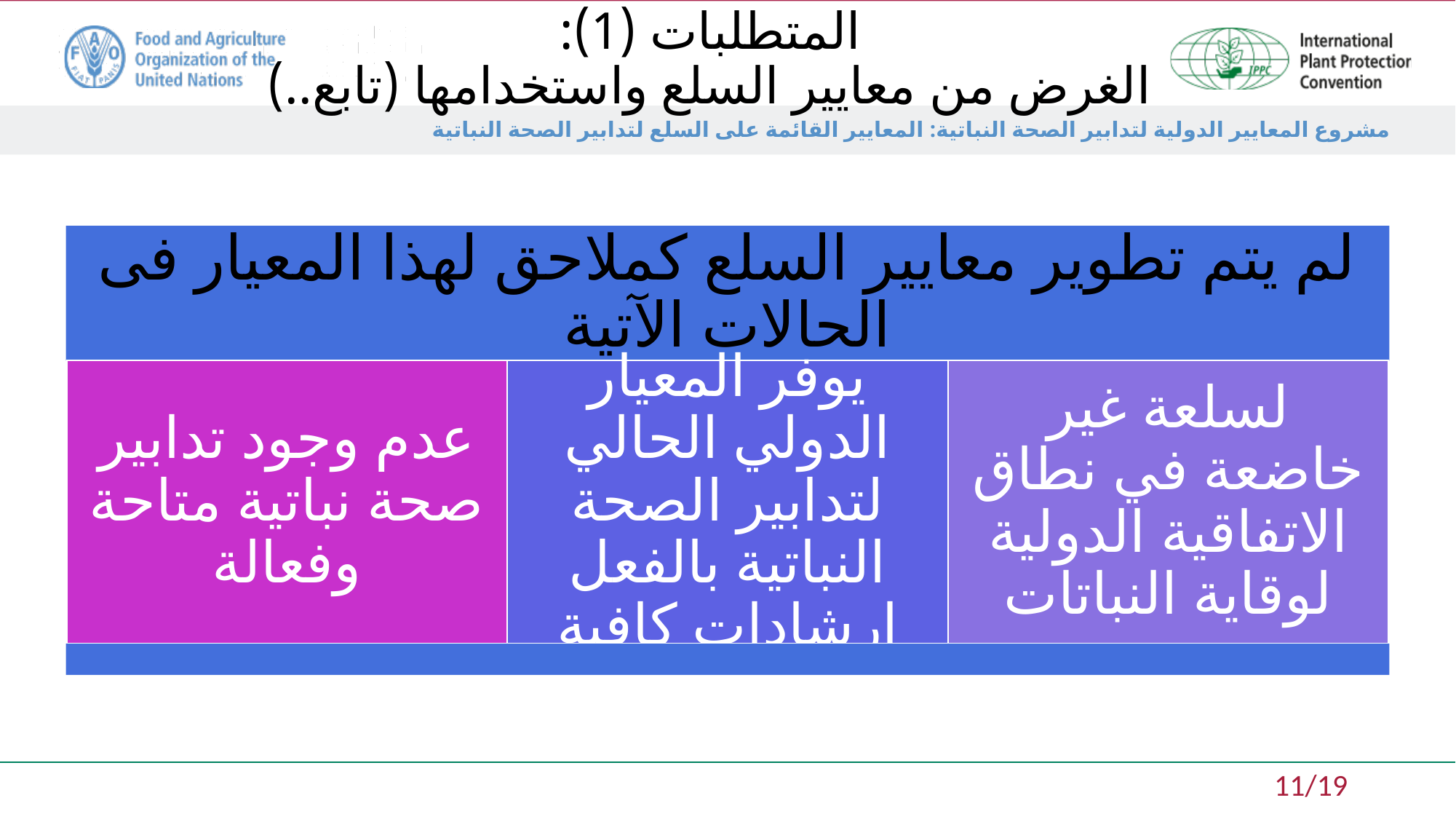

# المتطلبات (1): الغرض من معايير السلع واستخدامها (تابع..)
لم يتم تطوير معايير السلع كملاحق لهذا المعيار فى الحالات الآتية
عدم وجود تدابير صحة نباتية متاحة وفعالة
يوفر المعيار الدولي الحالي لتدابير الصحة النباتية بالفعل إرشادات كافية
لسلعة غير خاضعة في نطاق الاتفاقية الدولية لوقاية النباتات